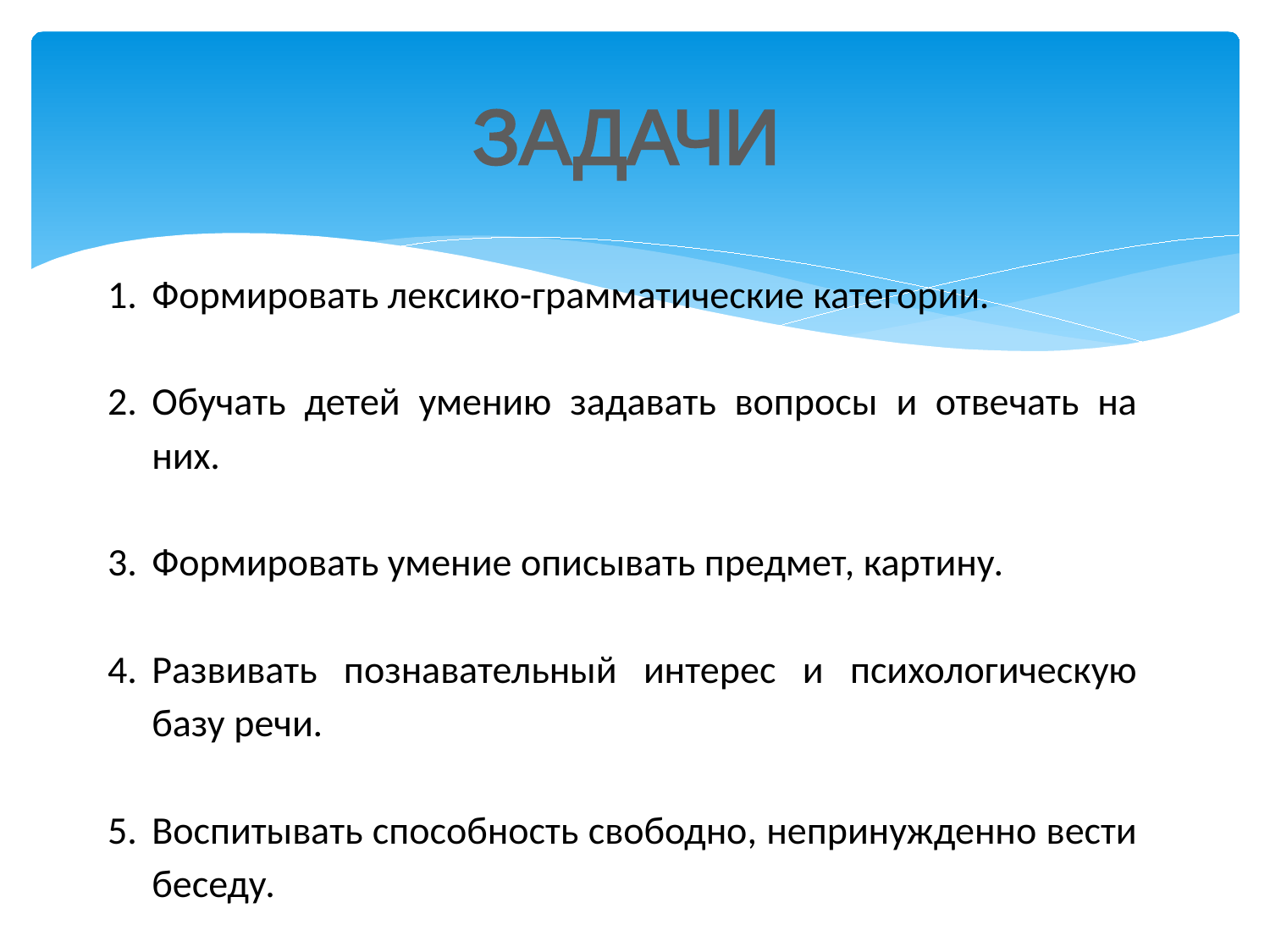

# ЗАДАЧИ
Формировать лексико-грамматические категории.

Обучать детей умению задавать вопросы и отвечать на них.

Формировать умение описывать предмет, картину.

Развивать познавательный интерес и психологическую базу речи.

Воспитывать способность свободно, непринужденно вести беседу.